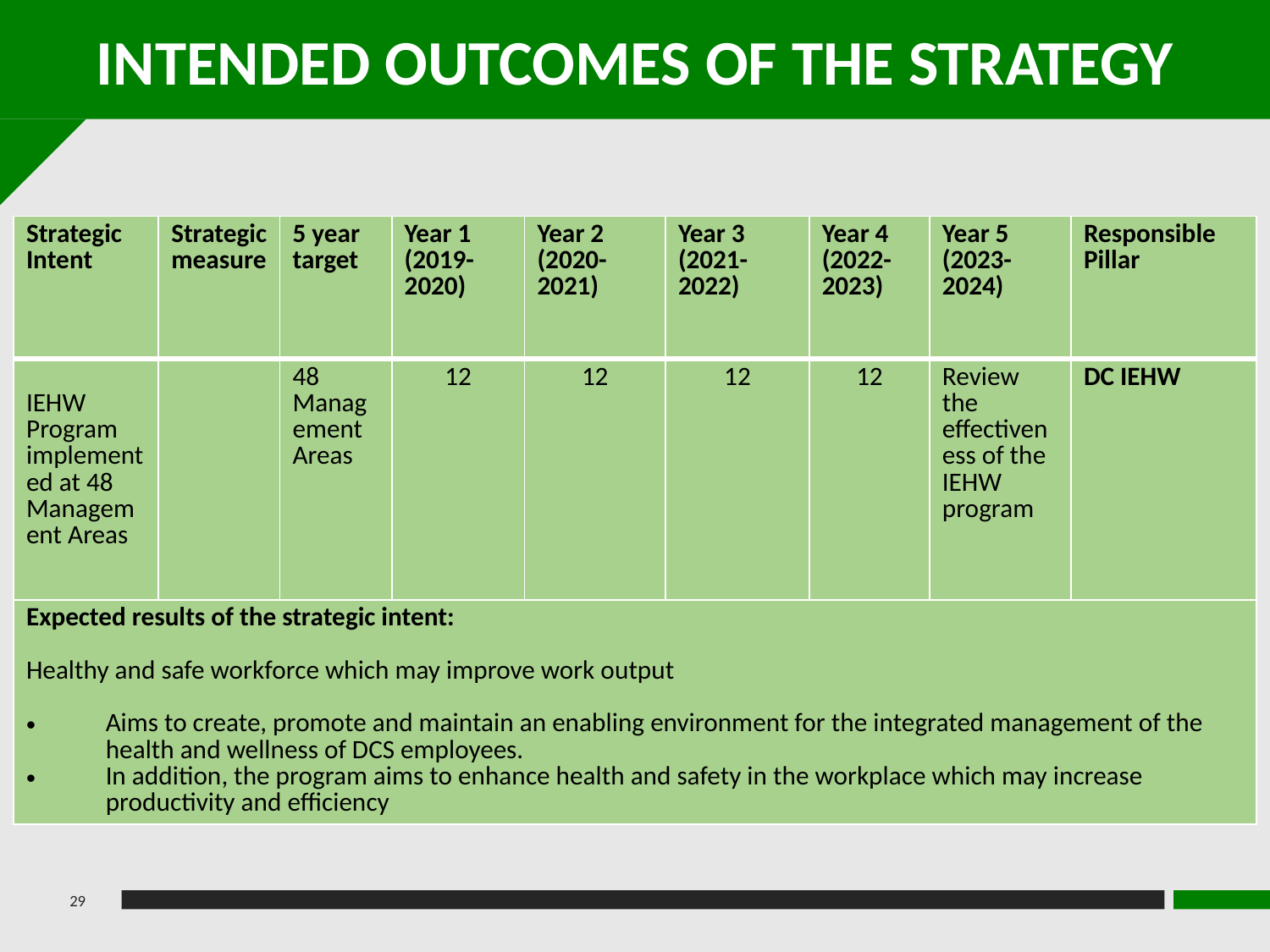

INTENDED OUTCOMES OF THE STRATEGY

| Strategic Intent | Strategic measure | 5 year target | Year 1 (2019-2020) | Year 2 (2020-2021) | Year 3 (2021-2022) | Year 4 (2022-2023) | Year 5 (2023-2024) | Responsible Pillar |
| --- | --- | --- | --- | --- | --- | --- | --- | --- |
| IEHW Program implemented at 48 Management Areas |  | 48 Management Areas | 12 | 12 | 12 | 12 | Review the effectiveness of the IEHW program | DC IEHW |
| Expected results of the strategic intent: Healthy and safe workforce which may improve work output Aims to create, promote and maintain an enabling environment for the integrated management of the health and wellness of DCS employees. In addition, the program aims to enhance health and safety in the workplace which may increase productivity and efficiency |  |  |  |  |  |  |  |  |

29